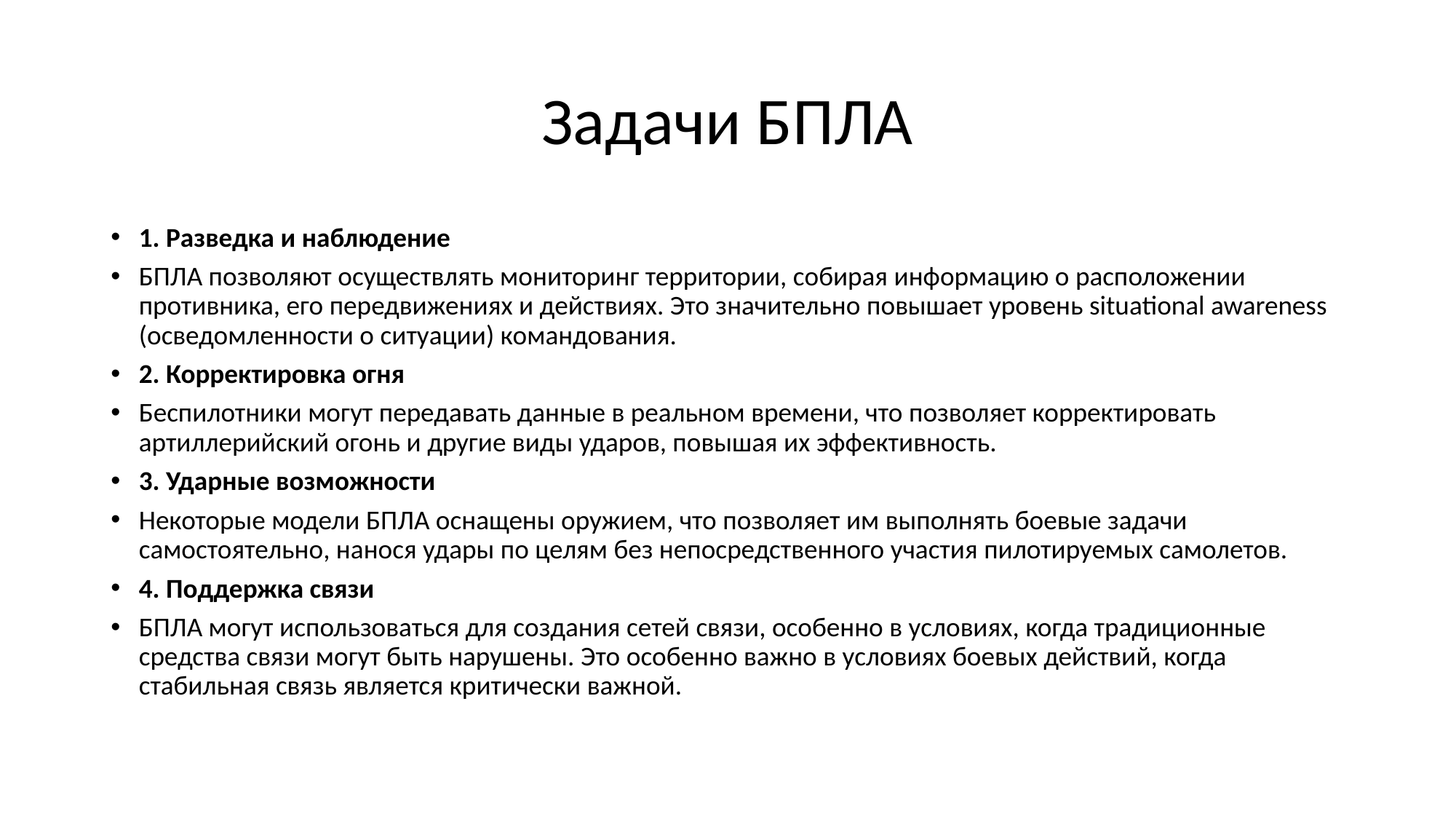

# Задачи БПЛА
1. Разведка и наблюдение
БПЛА позволяют осуществлять мониторинг территории, собирая информацию о расположении противника, его передвижениях и действиях. Это значительно повышает уровень situational awareness (осведомленности о ситуации) командования.
2. Корректировка огня
Беспилотники могут передавать данные в реальном времени, что позволяет корректировать артиллерийский огонь и другие виды ударов, повышая их эффективность.
3. Ударные возможности
Некоторые модели БПЛА оснащены оружием, что позволяет им выполнять боевые задачи самостоятельно, нанося удары по целям без непосредственного участия пилотируемых самолетов.
4. Поддержка связи
БПЛА могут использоваться для создания сетей связи, особенно в условиях, когда традиционные средства связи могут быть нарушены. Это особенно важно в условиях боевых действий, когда стабильная связь является критически важной.